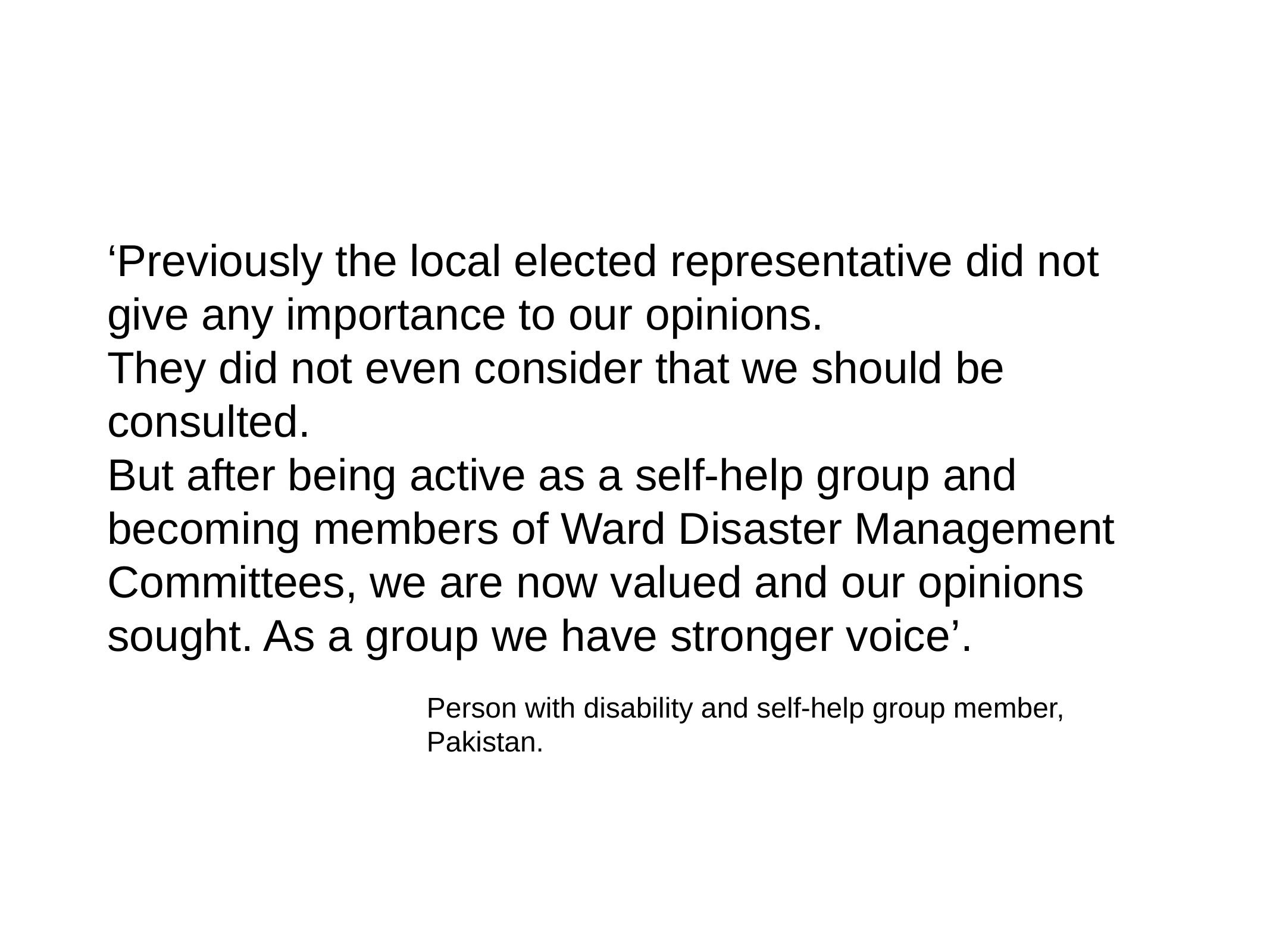

‘Previously the local elected representative did not     give any importance to our opinions.
They did not even consider that we should be
consulted.
But after being active as a self-help group and
becoming members of Ward Disaster Management
Committees, we are now valued and our opinions
sought. As a group we have stronger voice’.
Person with disability and self-help group member, Pakistan.